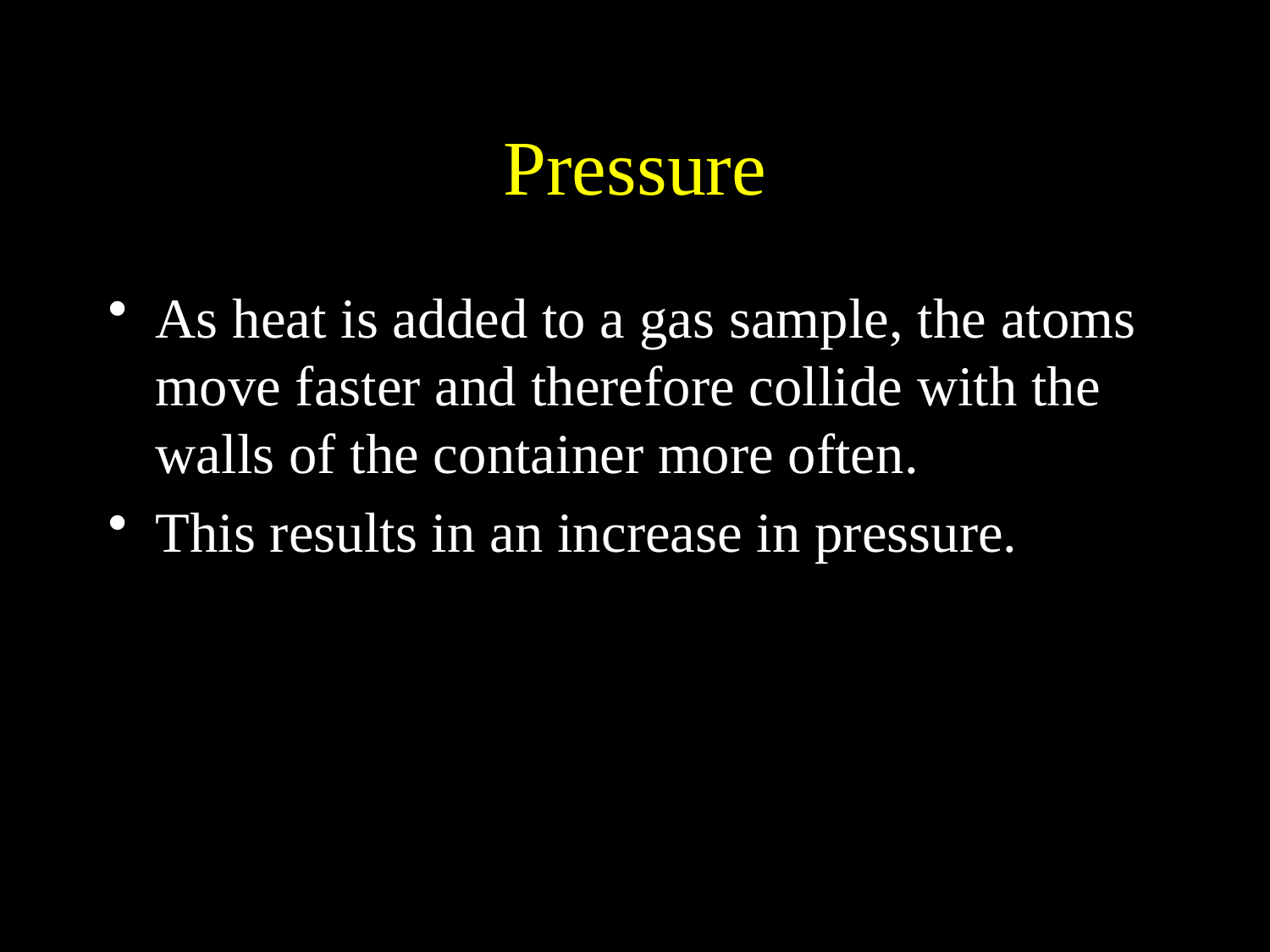

# Pressure
As heat is added to a gas sample, the atoms move faster and therefore collide with the walls of the container more often.
This results in an increase in pressure.